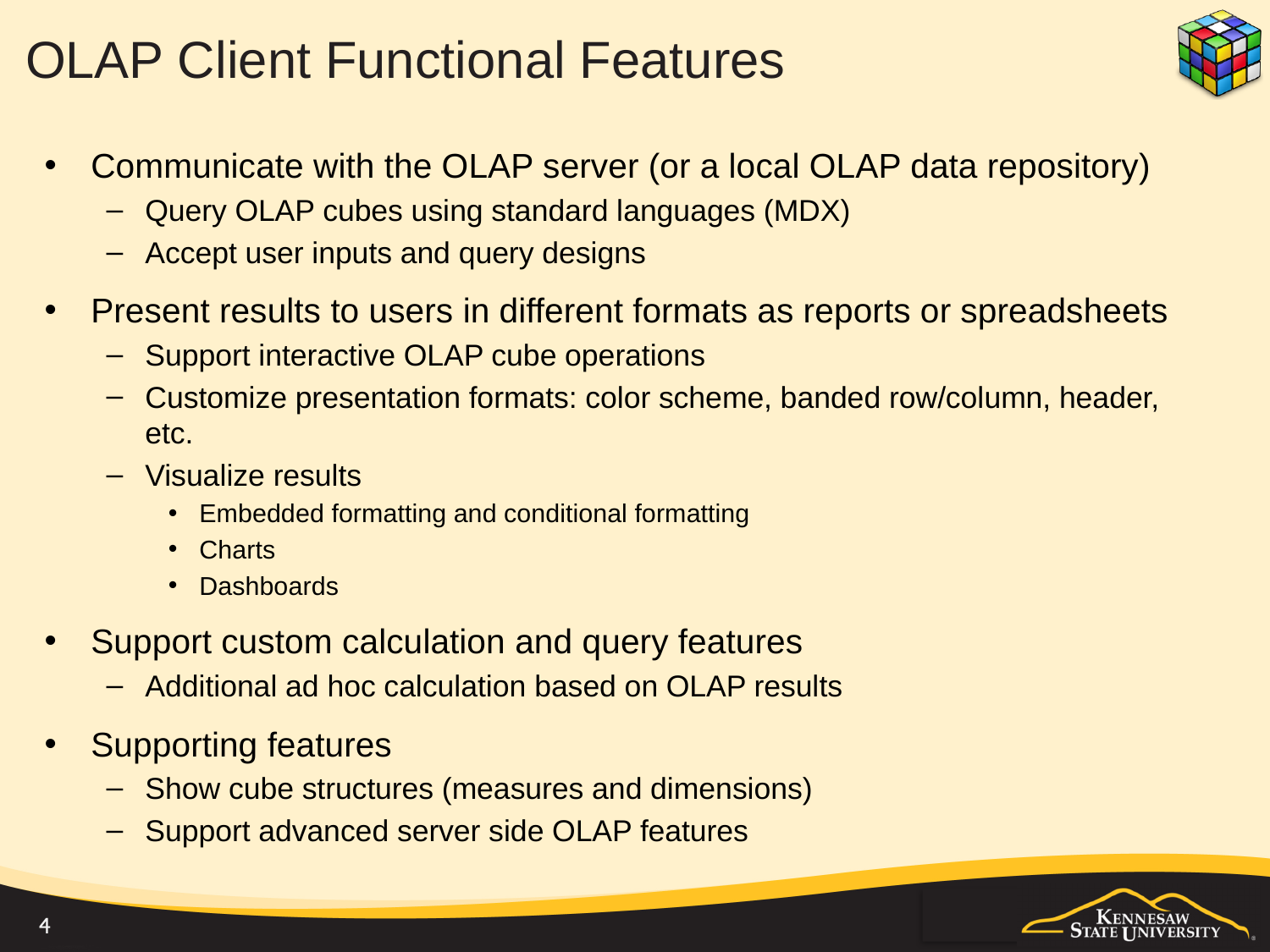

# OLAP Client Functional Features
Communicate with the OLAP server (or a local OLAP data repository)
Query OLAP cubes using standard languages (MDX)
Accept user inputs and query designs
Present results to users in different formats as reports or spreadsheets
Support interactive OLAP cube operations
Customize presentation formats: color scheme, banded row/column, header, etc.
Visualize results
Embedded formatting and conditional formatting
Charts
Dashboards
Support custom calculation and query features
Additional ad hoc calculation based on OLAP results
Supporting features
Show cube structures (measures and dimensions)
Support advanced server side OLAP features

4